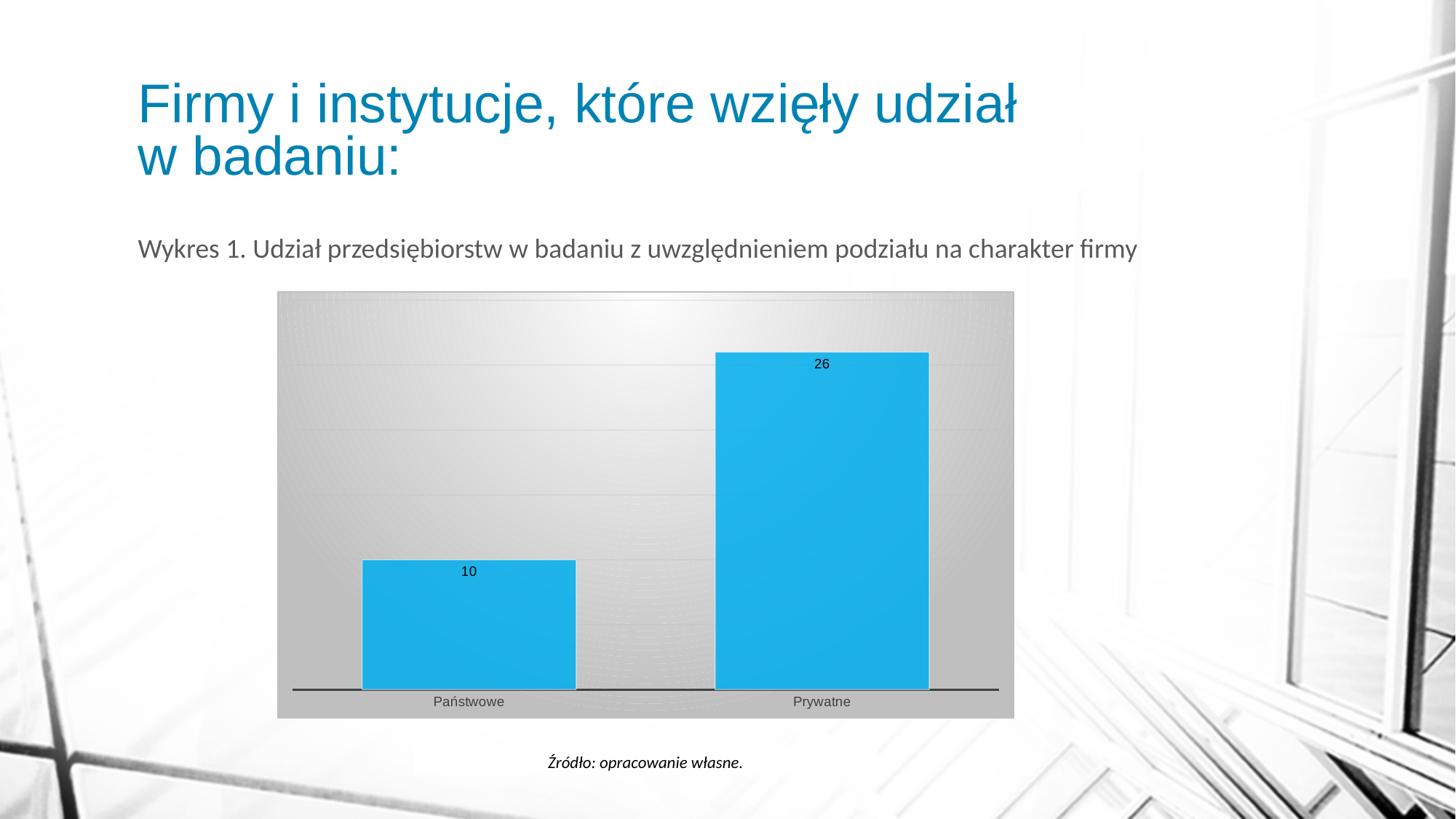

# Firmy i instytucje, które wzięły udział w badaniu:
Wykres 1. Udział przedsiębiorstw w badaniu z uwzględnieniem podziału na charakter firmy

### Chart

| Category |  |
|---|---|
| Państwowe | 10.0 |
| Prywatne | 26.0 |
Źródło: opracowanie własne.